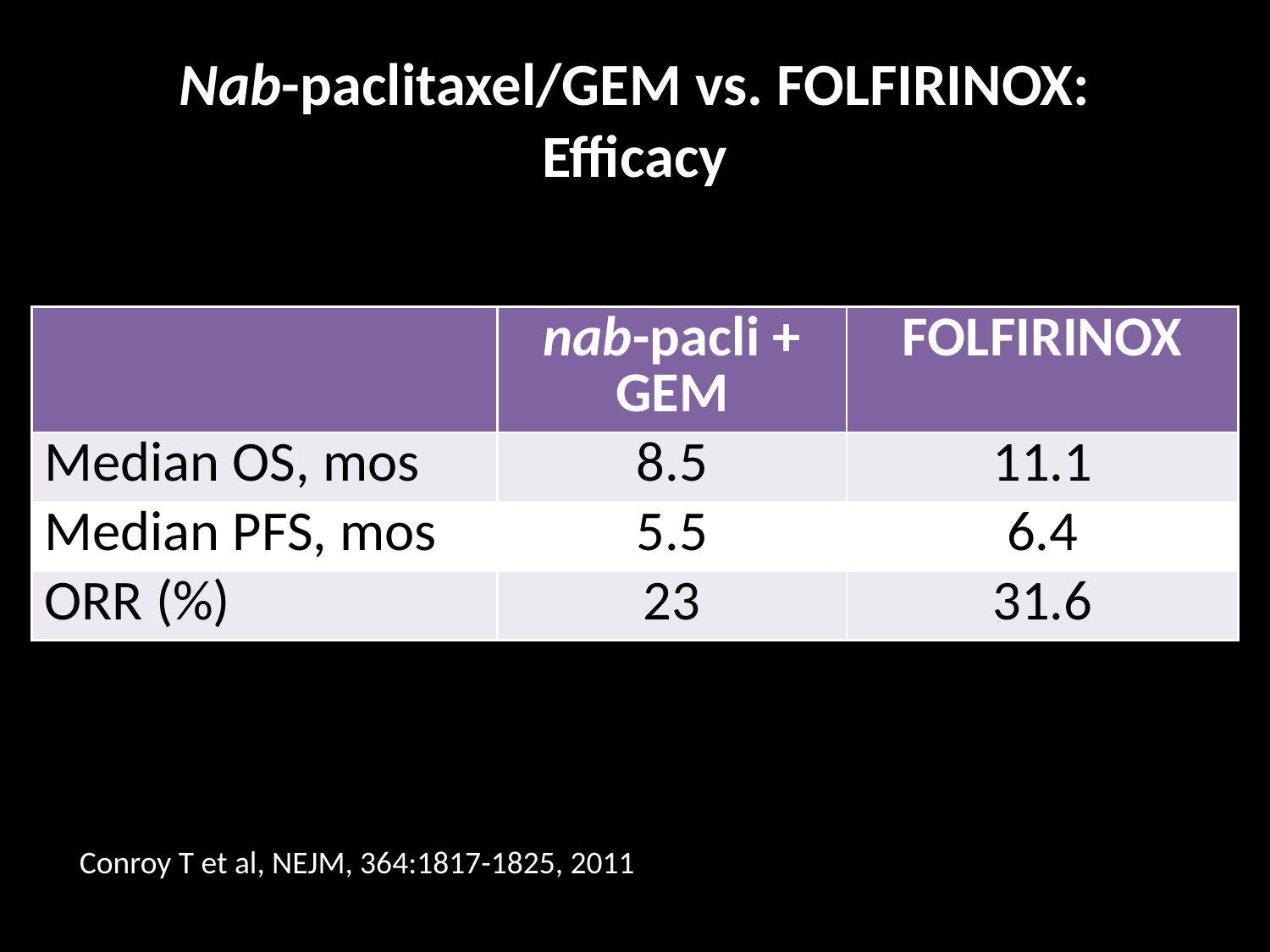

# Nab-paclitaxel/GEM vs. FOLFIRINOX: Efficacy
|  | nab-pacli + GEM | FOLFIRINOX |
| --- | --- | --- |
| Median OS, mos | 8.5 | 11.1 |
| Median PFS, mos | 5.5 | 6.4 |
| ORR (%) | 23 | 31.6 |
Conroy T et al, NEJM, 364:1817-1825, 2011